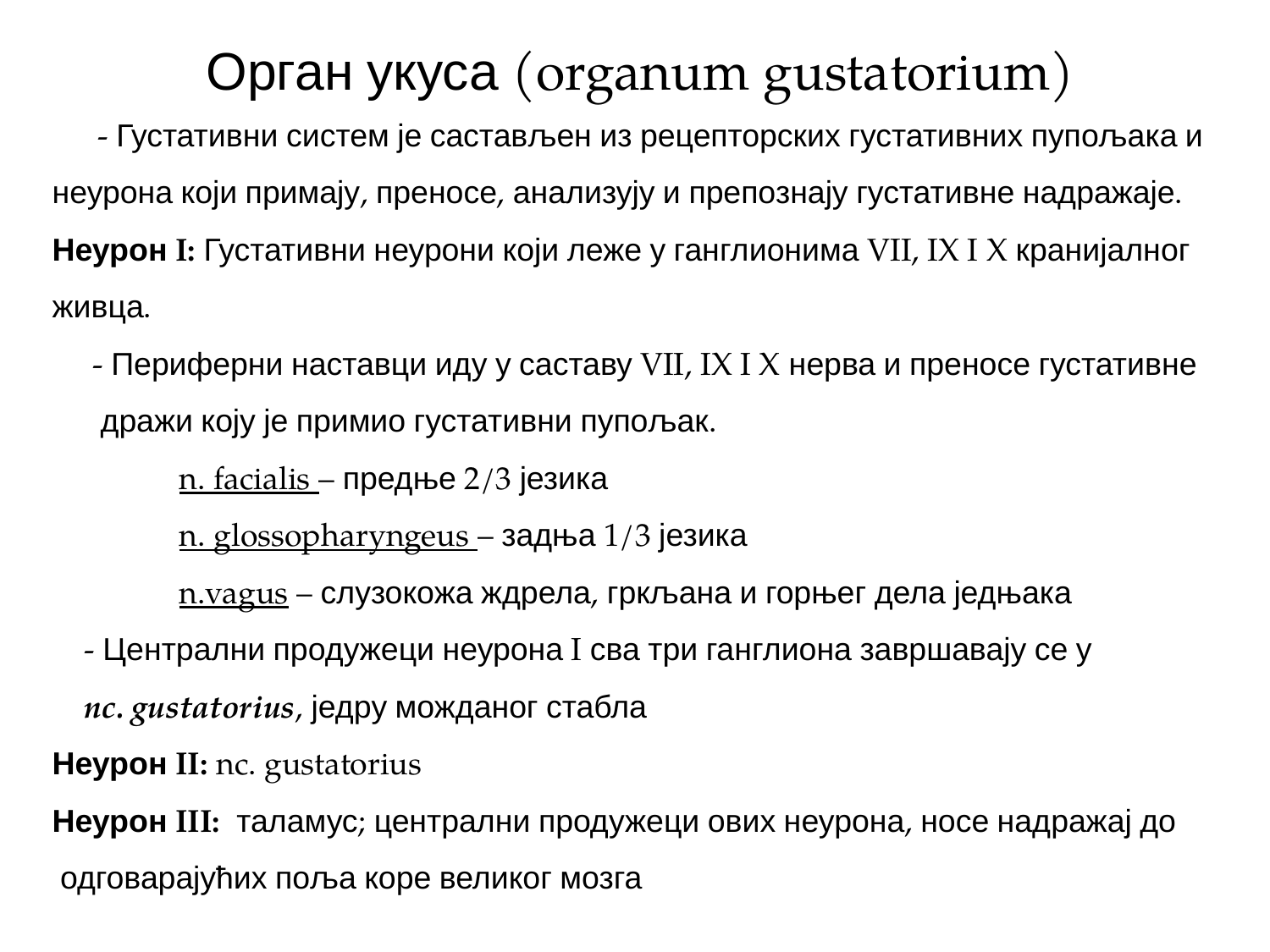

Орган укуса (organum gustatorium)
- Густативни систем је састављен из рецепторских густативних пупољака и
неурона који примају, преносе, анализују и препознају густативне надражаје.
Неурон I: Густативни неурони који леже у ганглионима VII, IX I X кранијалног живца.
     - Периферни наставци иду у саставу VII, IX I X нерва и преносе густативне
      дражи коју је примио густативни пупољак.
     	n. facialis – предње 2/3 језика
     	n. glossopharyngeus – задња 1/3 језика
     	n.vagus – слузокожа ждрела, гркљана и горњег дела једњака
    - Централни продужеци неурона I сва три ганглиона завршавају се у
    nc. gustatorius, једру можданог стабла
Неурон II: nc. gustatorius
Неурон III:  таламус; централни продужеци ових неурона, носе надражај до
 одговарајућих поља коре великог мозга